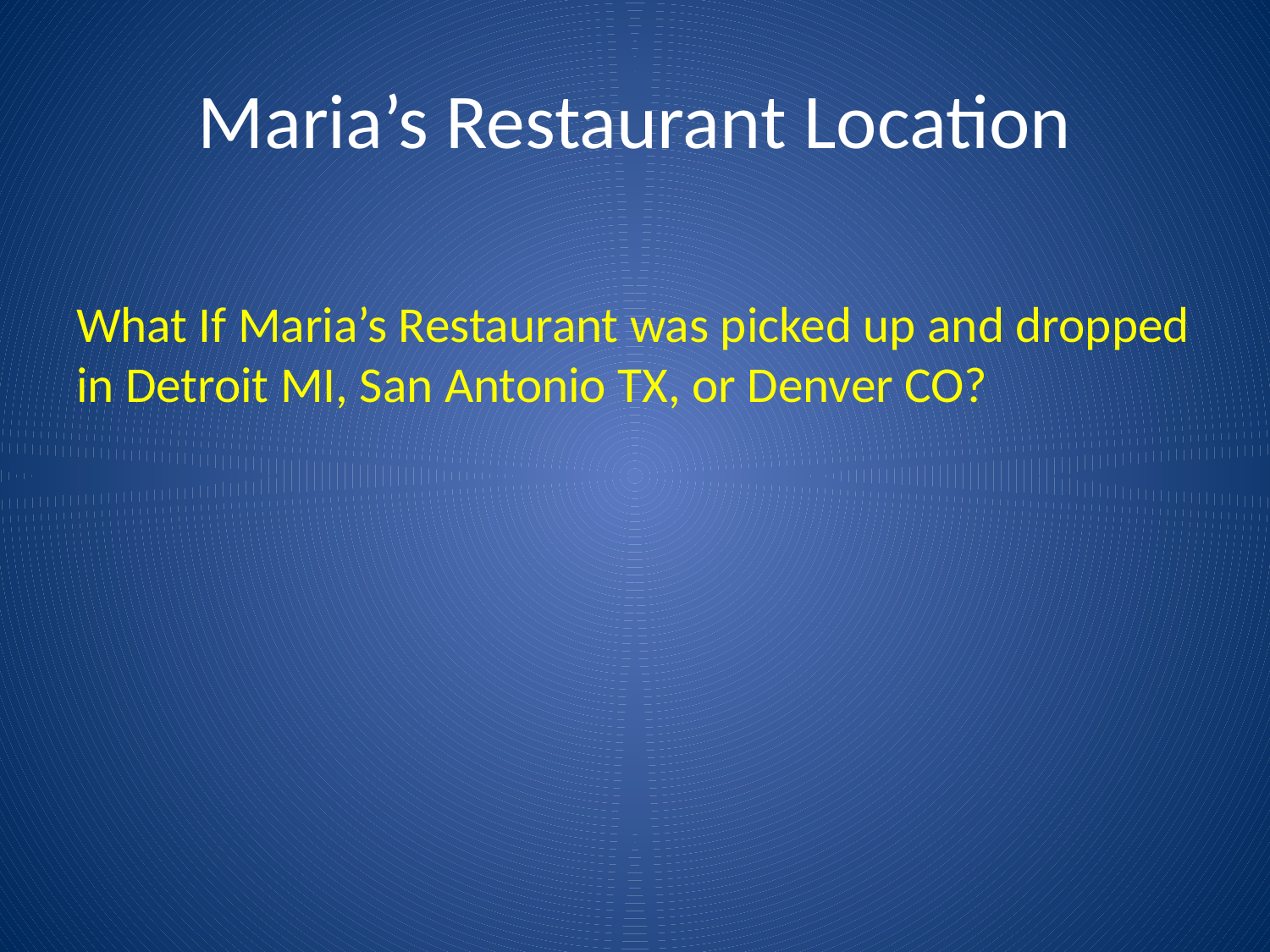

# Maria’s Restaurant Location
What If Maria’s Restaurant was picked up and dropped in Detroit MI, San Antonio TX, or Denver CO?